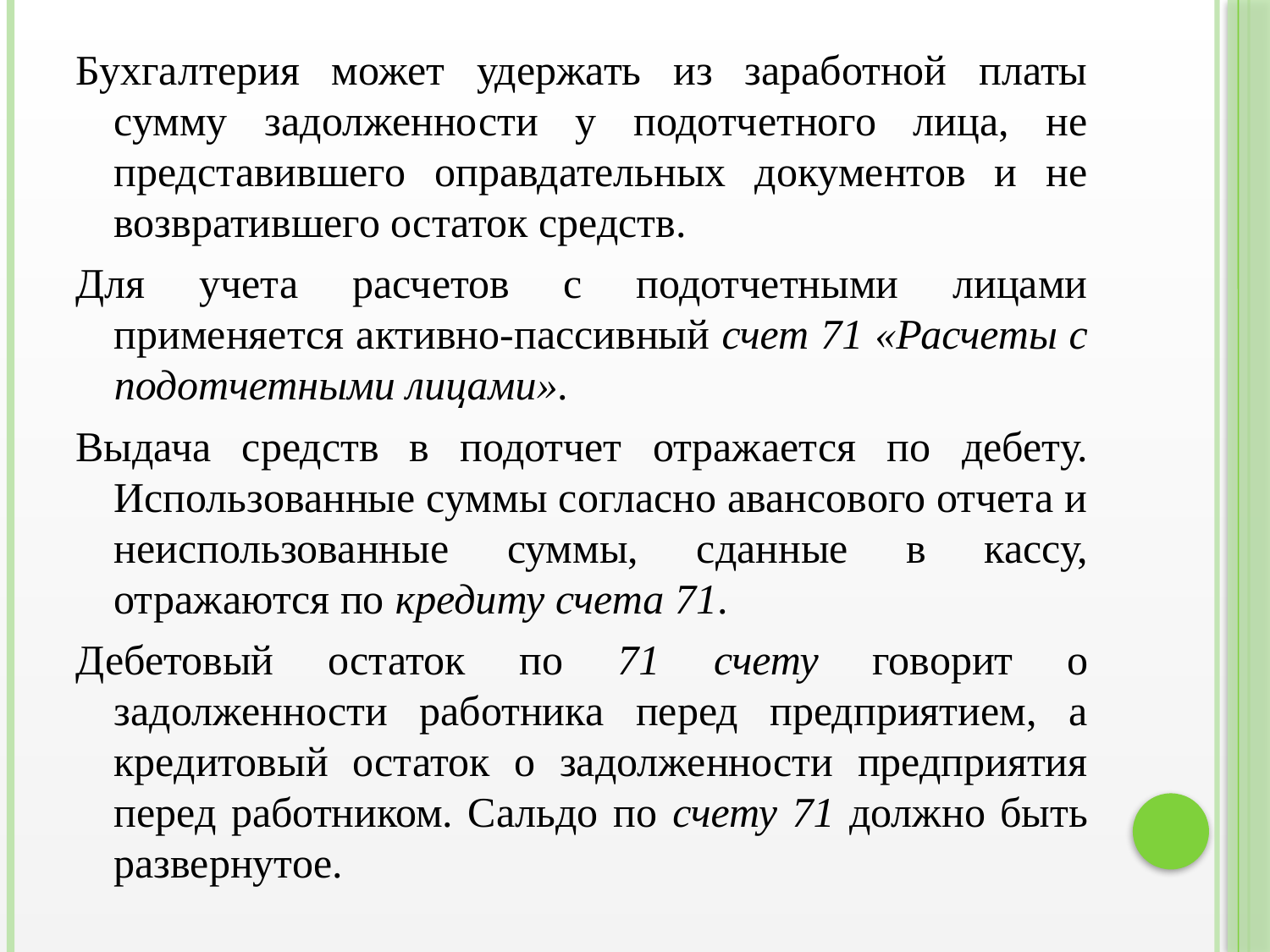

Бухгалтерия может удержать из заработной платы сумму задолженности у подотчетного лица, не представившего оправдательных документов и не возвратившего остаток средств.
Для учета расчетов с подотчетными лицами применяется активно-пассивный счет 71 «Расчеты с подотчетными лицами».
Выдача средств в подотчет отражается по дебету. Использованные суммы согласно авансового отчета и неиспользованные суммы, сданные в кассу, отражаются по кредиту счета 71.
Дебетовый остаток по 71 счету говорит о задолженности работника перед предприятием, а кредитовый остаток о задолженности предприятия перед работником. Сальдо по счету 71 должно быть развернутое.